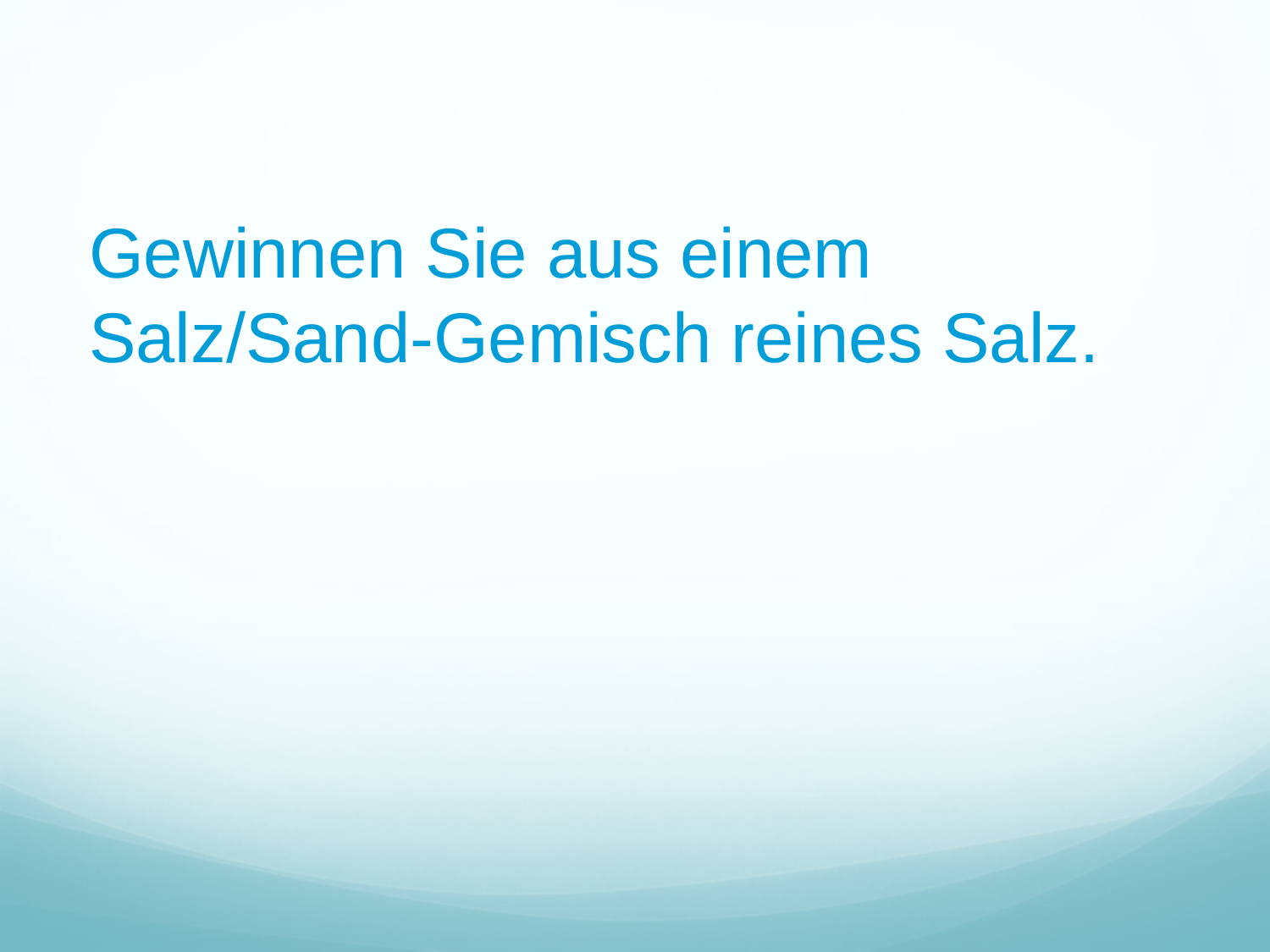

Gewinnen Sie aus einem Salz/Sand-Gemisch reines Salz.